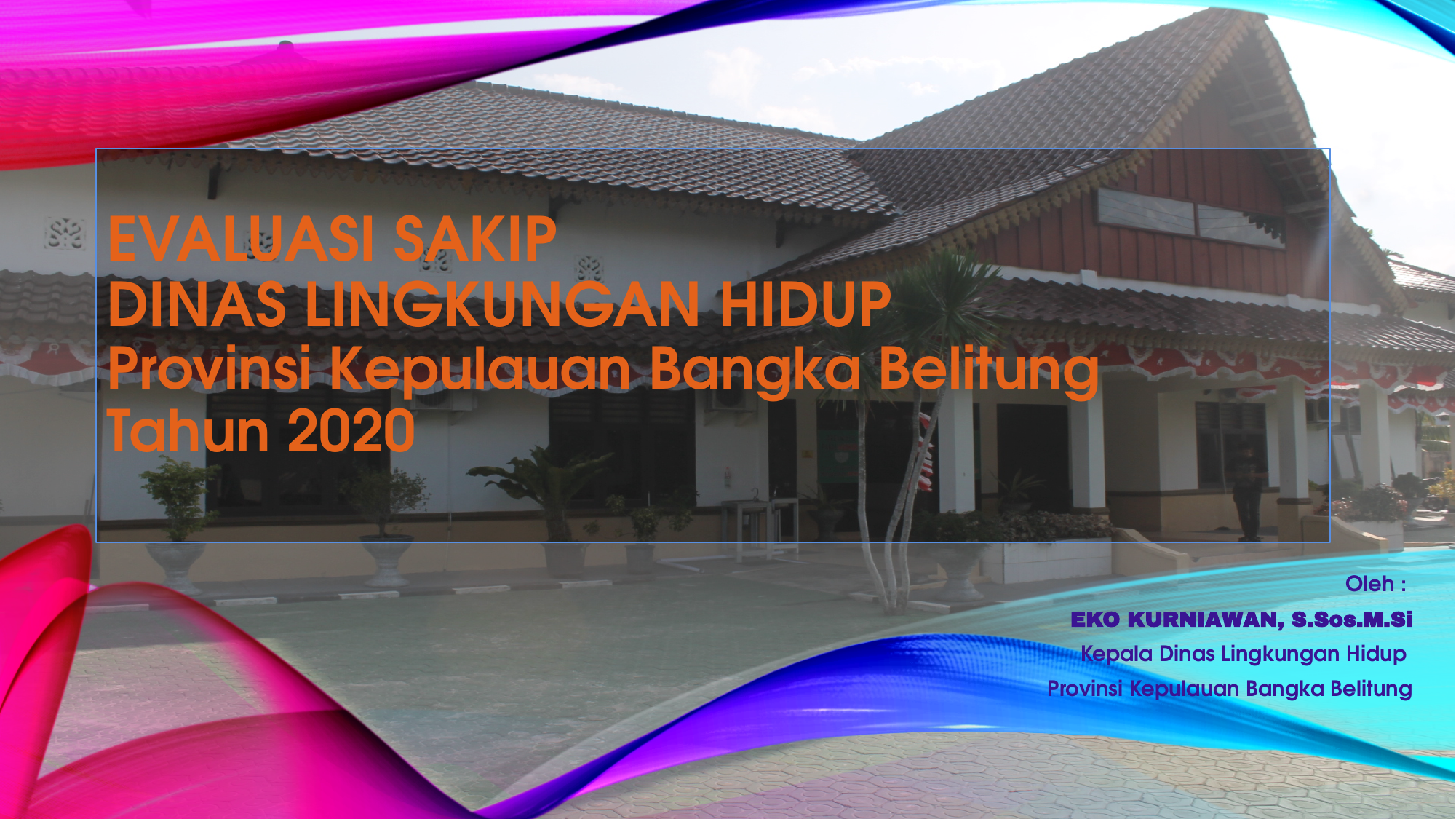

# EVALUASI SAKIP DINAS LINGKUNGAN HIDUP Provinsi Kepulauan Bangka Belitung Tahun 2020
Oleh :
EKO KURNIAWAN, S.Sos.M.Si
Kepala Dinas Lingkungan Hidup
Provinsi Kepulauan Bangka Belitung